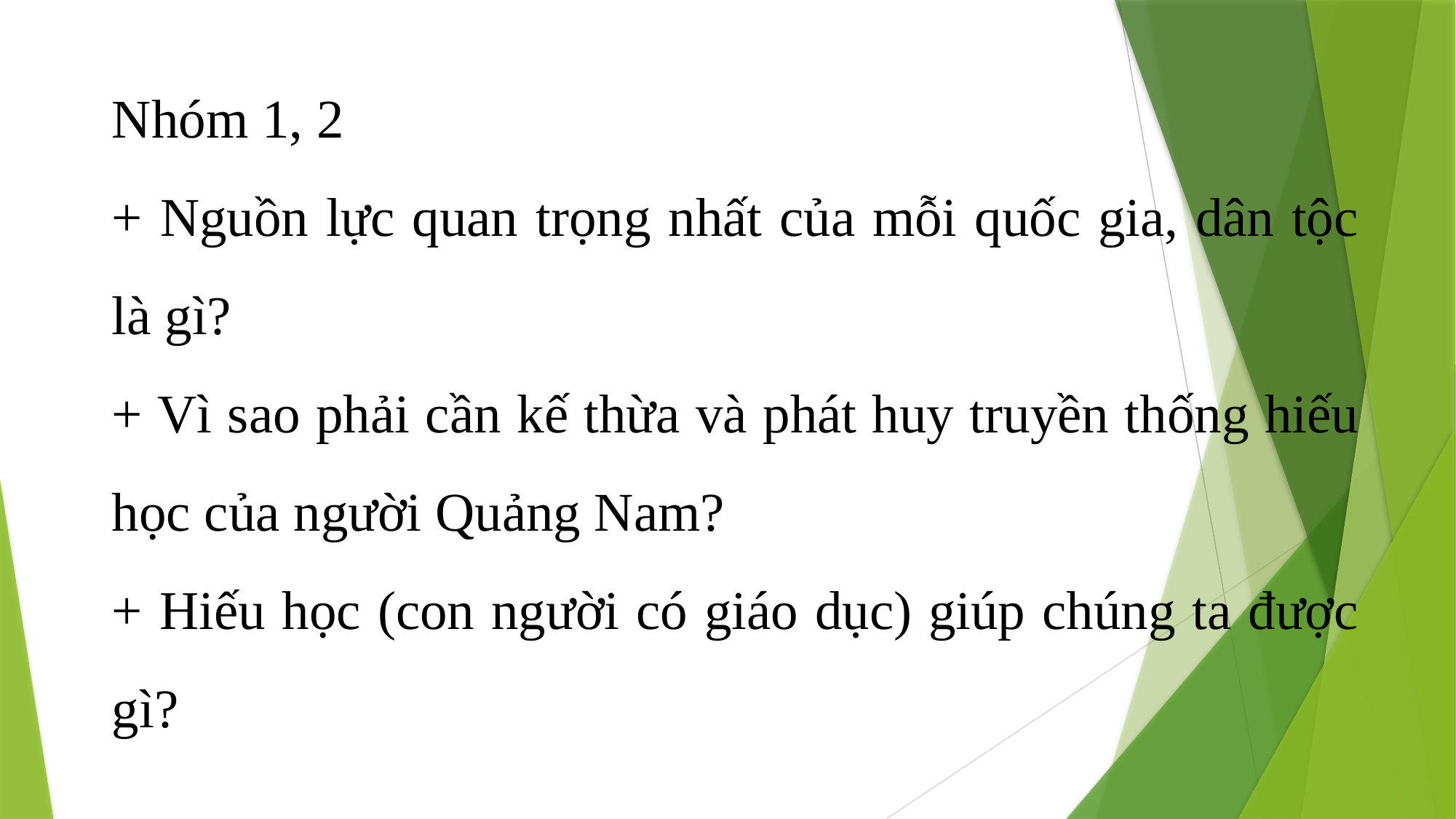

Nhóm 1, 2
+ Nguồn lực quan trọng nhất của mỗi quốc gia, dân tộc là gì?
+ Vì sao phải cần kế thừa và phát huy truyền thống hiếu học của người Quảng Nam?
+ Hiếu học (con người có giáo dục) giúp chúng ta được gì?